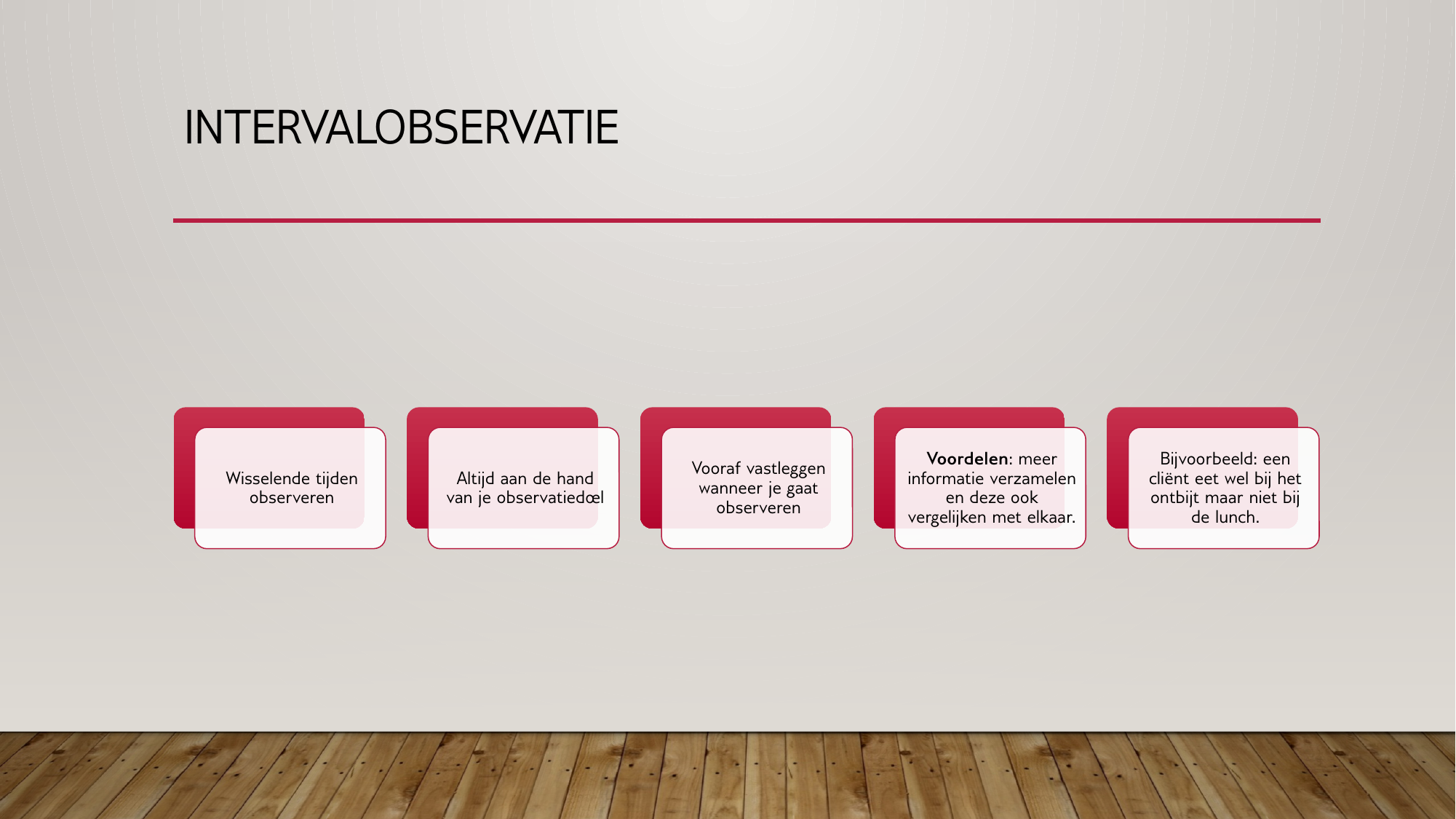

# Intervalobservatie
Wisselende tijden observeren
Altijd aan de hand van je observatiedoel
Vooraf vastleggen wanneer je gaat observeren
Voordelen: meer informatie verzamelen en deze ook vergelijken met elkaar.
Bijvoorbeeld: een cliënt eet wel bij het ontbijt maar niet bij de lunch.